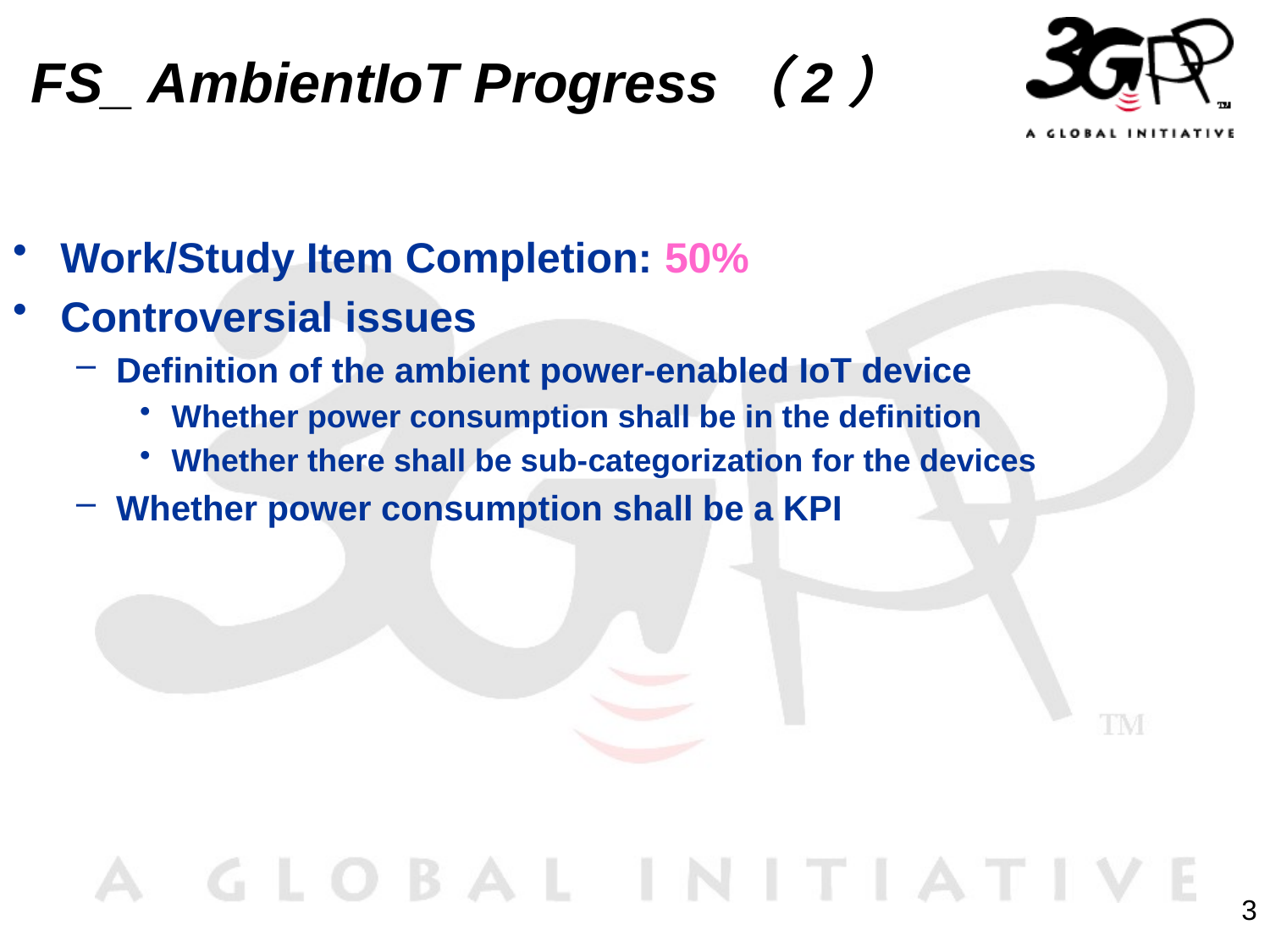

# FS_ AmbientIoT Progress（2）

Work/Study Item Completion: 50%
Controversial issues
Definition of the ambient power-enabled IoT device
Whether power consumption shall be in the definition
Whether there shall be sub-categorization for the devices
Whether power consumption shall be a KPI

3